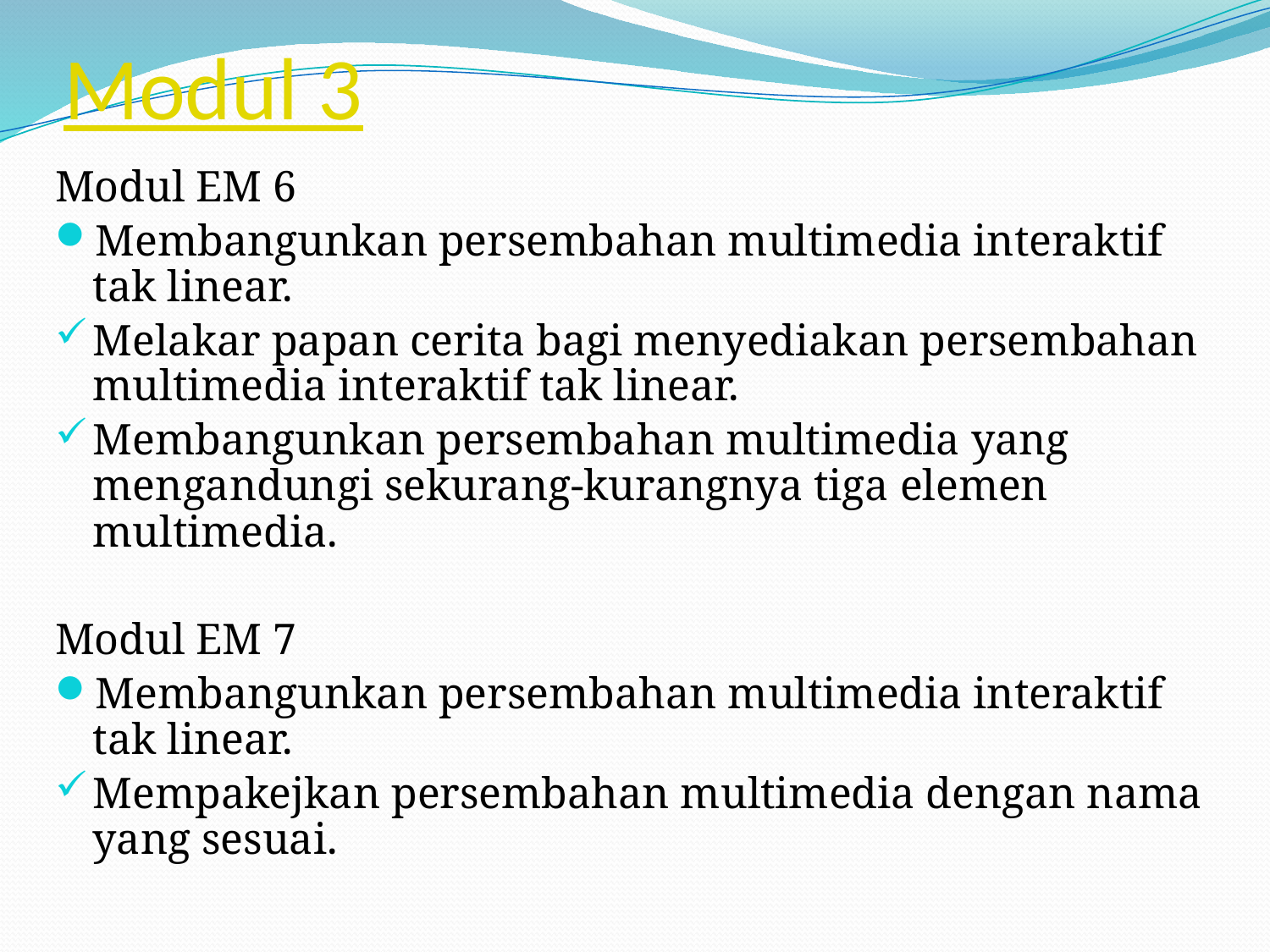

# Modul 3
Modul EM 6
Membangunkan persembahan multimedia interaktif tak linear.
Melakar papan cerita bagi menyediakan persembahan multimedia interaktif tak linear.
Membangunkan persembahan multimedia yang mengandungi sekurang-kurangnya tiga elemen multimedia.

Modul EM 7
Membangunkan persembahan multimedia interaktif tak linear.
Mempakejkan persembahan multimedia dengan nama yang sesuai.